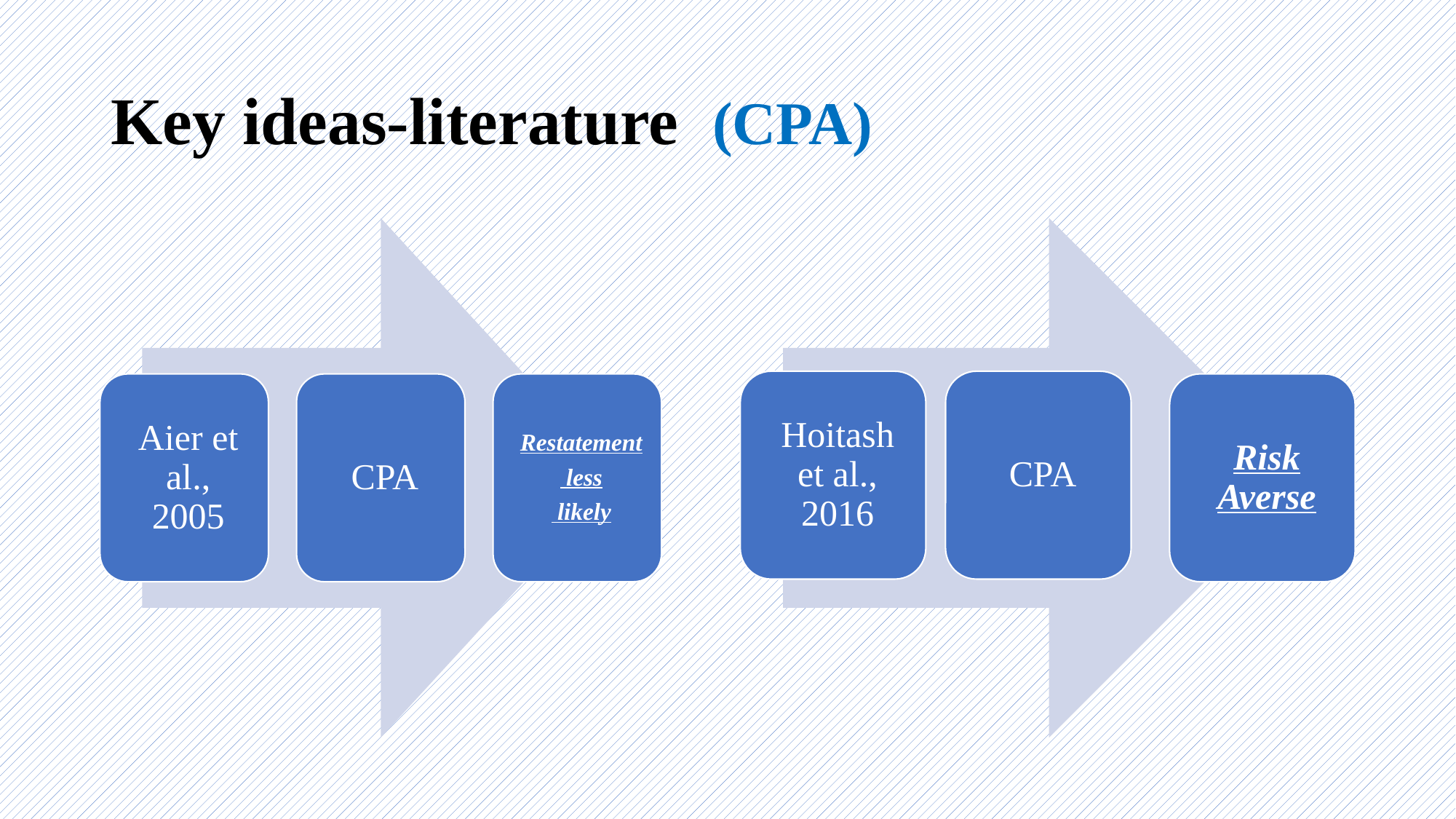

# Key ideas-literature  (CPA)
Aier et al., 2005
CPA
Restatement
 less
 likely
Hoitash et al., 2016
CPA
Risk Averse